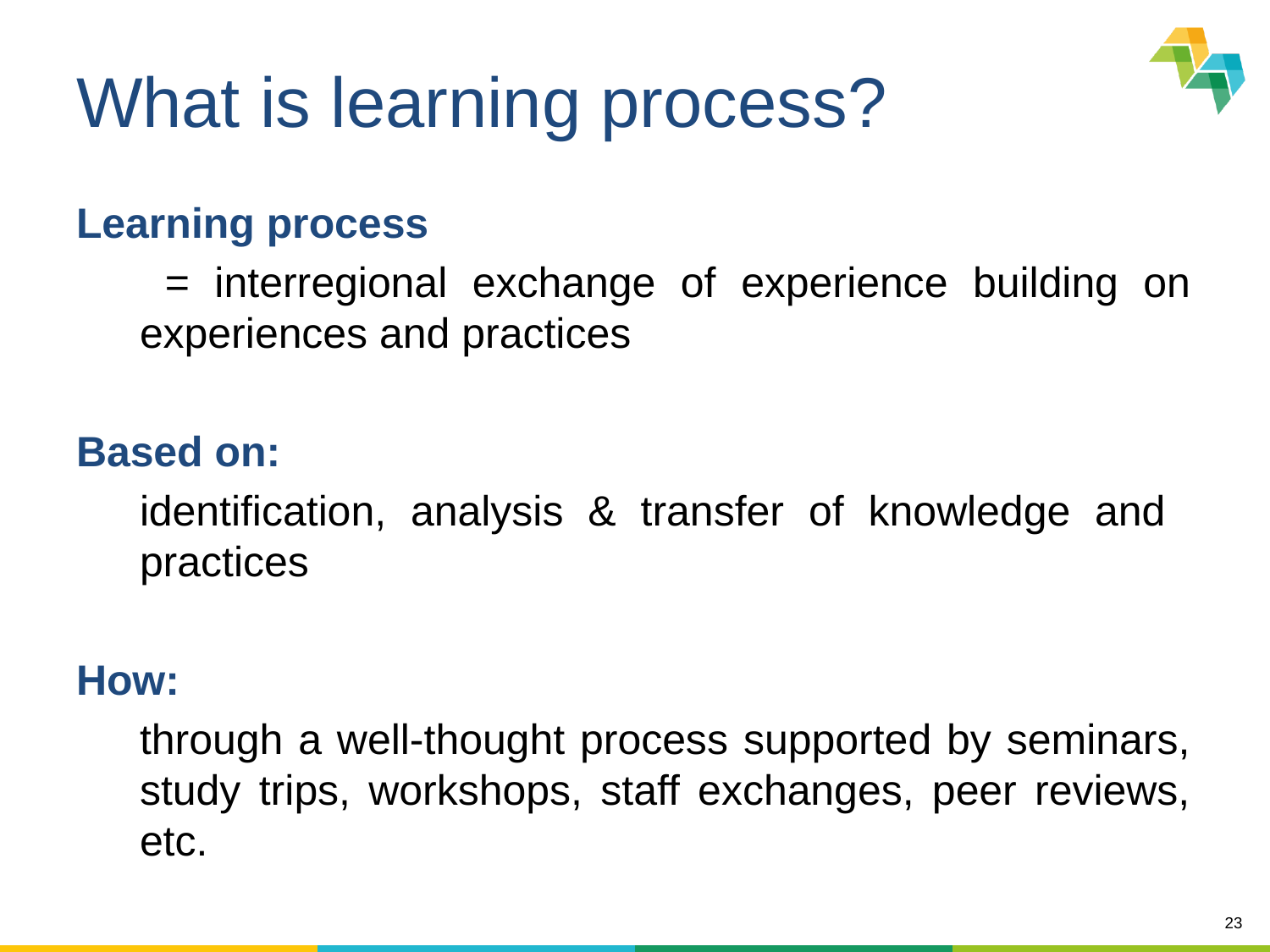

# What is learning process?
Learning process
 = interregional exchange of experience building on experiences and practices

Based on:
identification, analysis & transfer of knowledge and  practices

How:
through a well-thought process supported by seminars, study trips, workshops, staff exchanges, peer reviews, etc.